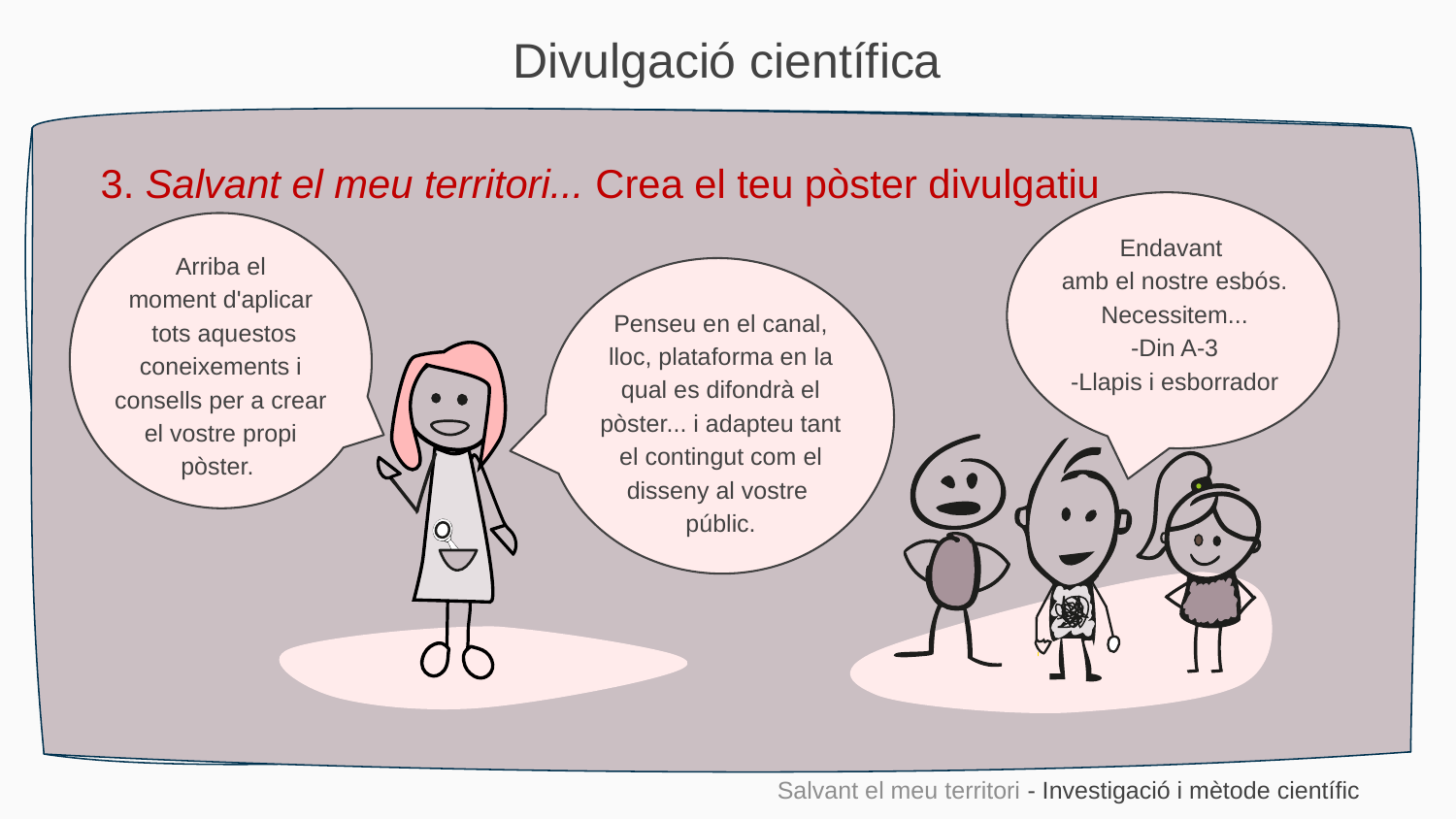

Divulgació científica

3. Salvant el meu territori... Crea el teu pòster divulgatiu

Endavant
amb el nostre esbós. Necessitem...
-Din A-3
-Llapis i esborrador

Arriba el
moment d'aplicar
 tots aquestos coneixements i consells per a crear el vostre propi pòster.

Penseu en el canal, lloc, plataforma en la qual es difondrà el pòster... i adapteu tant el contingut com el disseny al vostre
públic.

Salvant el meu territori - Investigació i mètode científic